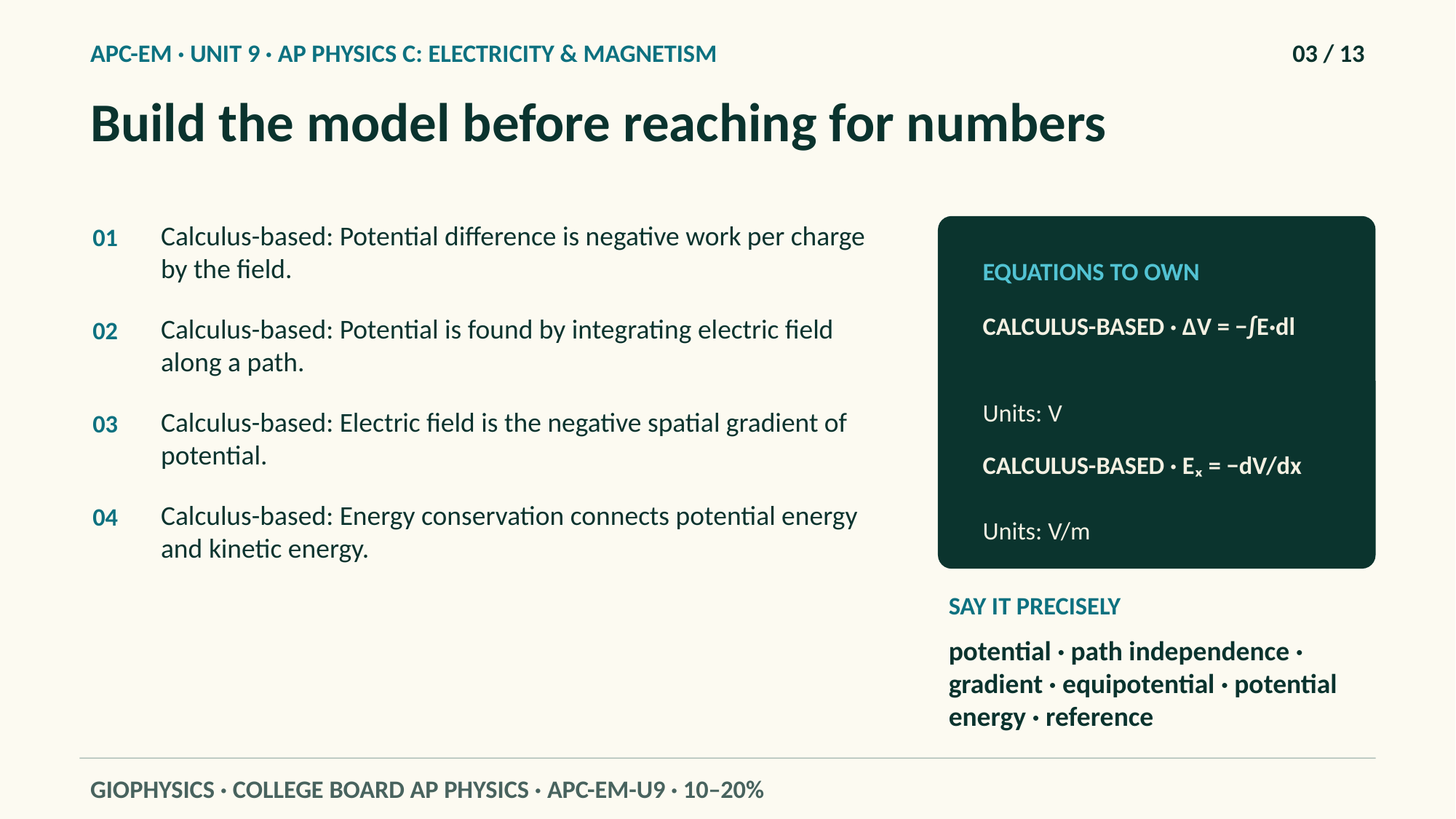

APC-EM · UNIT 9 · AP PHYSICS C: ELECTRICITY & MAGNETISM
03 / 13
Build the model before reaching for numbers
Calculus-based: Potential difference is negative work per charge by the field.
01

EQUATIONS TO OWN
CALCULUS-BASED · ΔV = −∫E·dl
Calculus-based: Potential is found by integrating electric field along a path.
02
Units: V
Calculus-based: Electric field is the negative spatial gradient of potential.
03
CALCULUS-BASED · Eₓ = −dV/dx
Calculus-based: Energy conservation connects potential energy and kinetic energy.
04
Units: V/m
SAY IT PRECISELY
potential · path independence · gradient · equipotential · potential energy · reference

GIOPHYSICS · COLLEGE BOARD AP PHYSICS · APC-EM-U9 · 10–20%